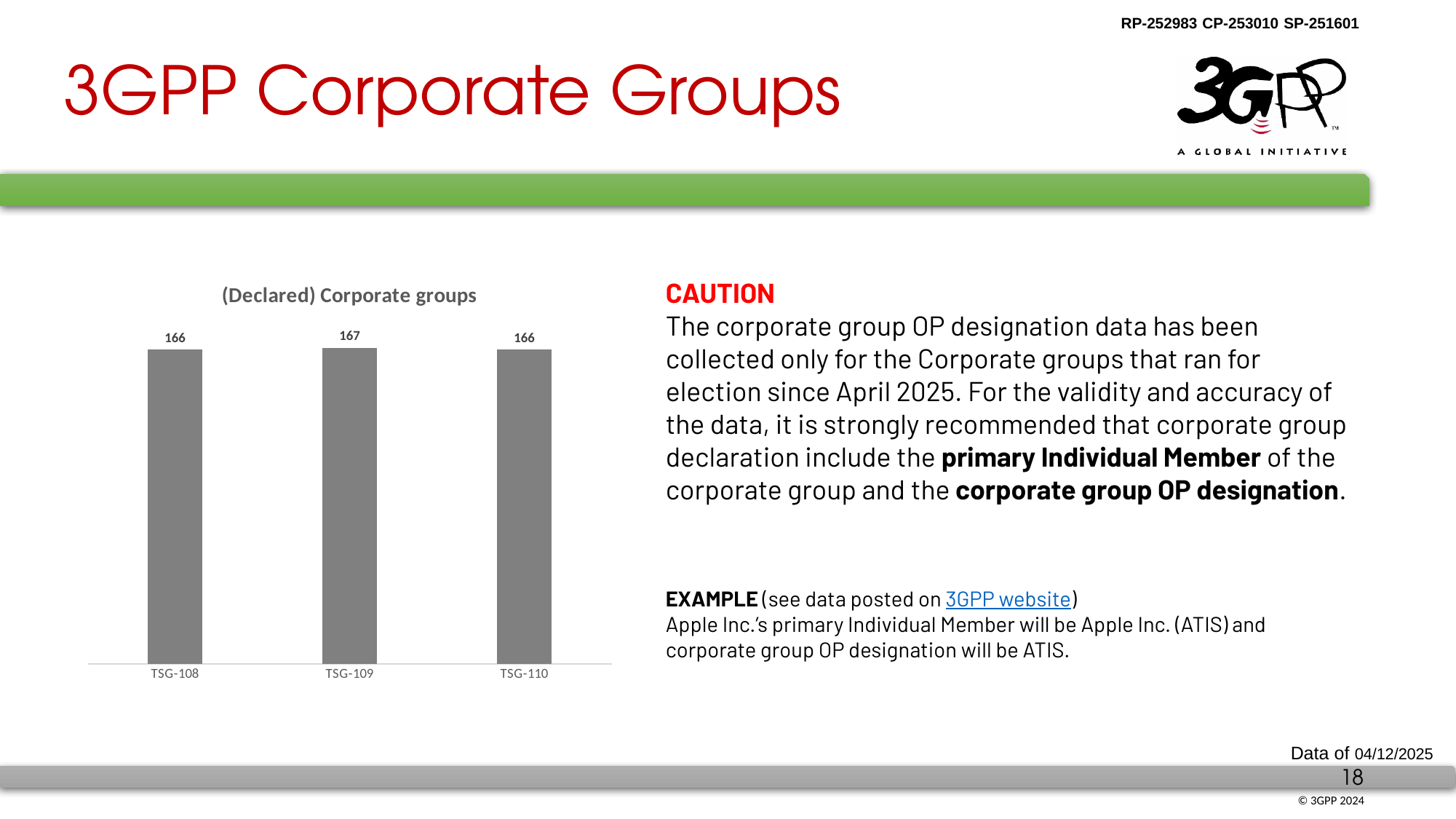

# 3GPP Corporate Groups

### Chart: (Declared) Corporate groups

| Category | Corporate groups |
|---|---|
| TSG-108 | 166.0 |
| TSG-109 | 167.0 |
| TSG-110 | 166.0 |
CAUTION
The corporate group OP designation data has been collected only for the Corporate groups that ran for election since April 2025. For the validity and accuracy of the data, it is strongly recommended that corporate group declaration include the primary Individual Member of the corporate group and the corporate group OP designation.
EXAMPLE (see data posted on 3GPP website)
Apple Inc.’s primary Individual Member will be Apple Inc. (ATIS) and corporate group OP designation will be ATIS.
Data of 04/12/2025